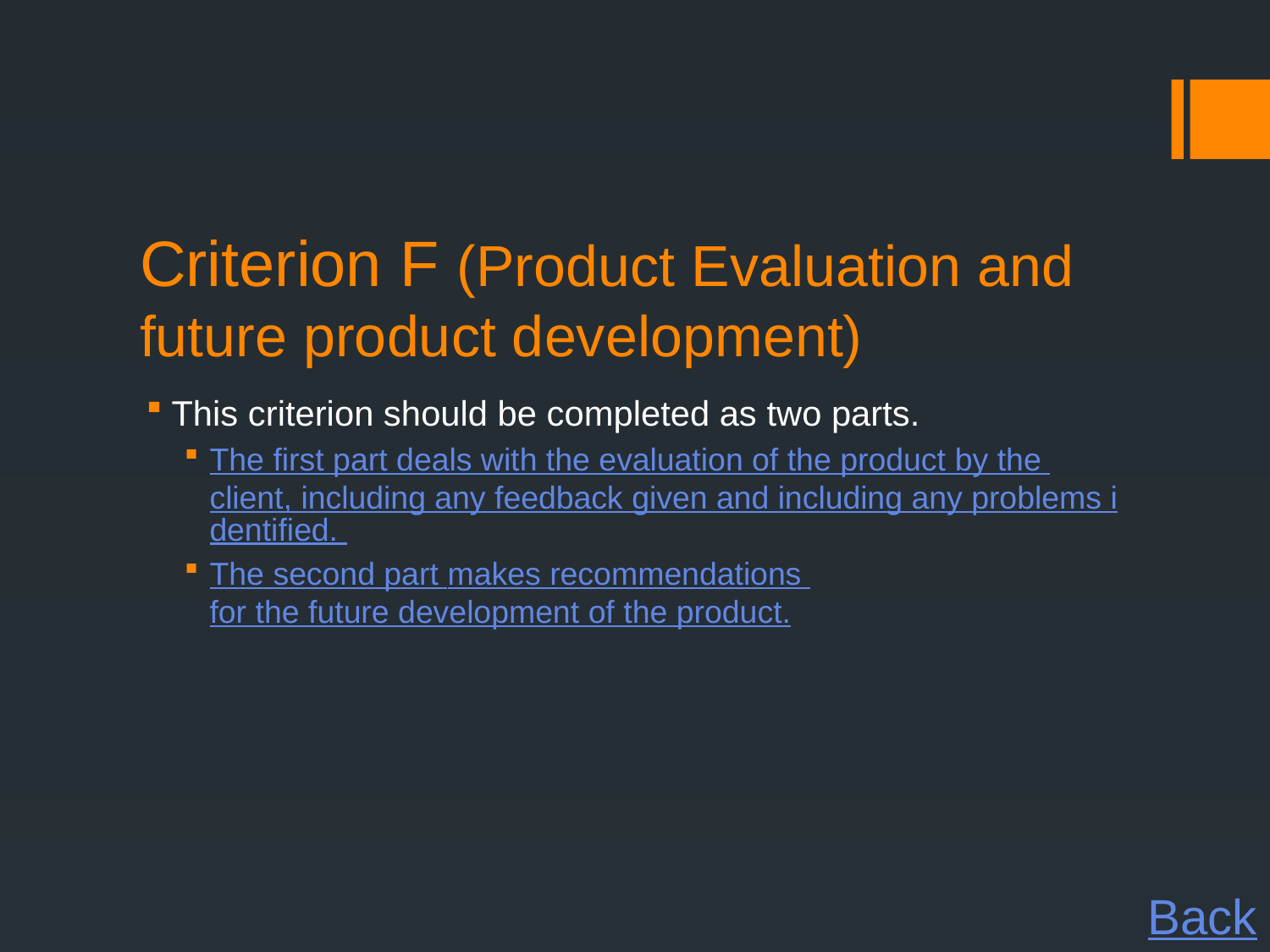

# Criterion F (Product Evaluation and future product development)
This criterion should be completed as two parts.
The first part deals with the evaluation of the product by the client, including any feedback given and including any problems identified.
The second part makes recommendations for the future development of the product.
Back